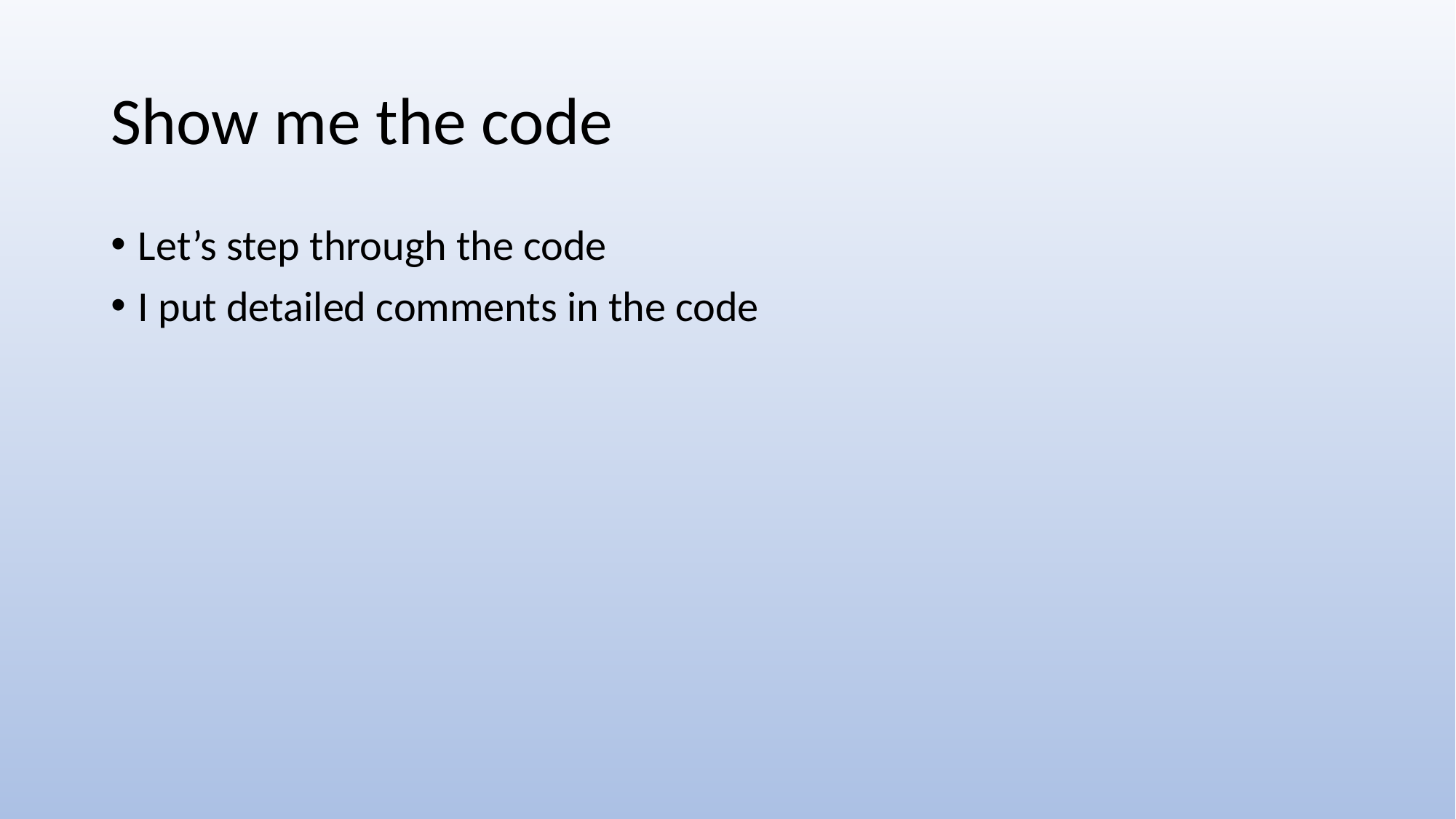

# Show me the code
Let’s step through the code
I put detailed comments in the code